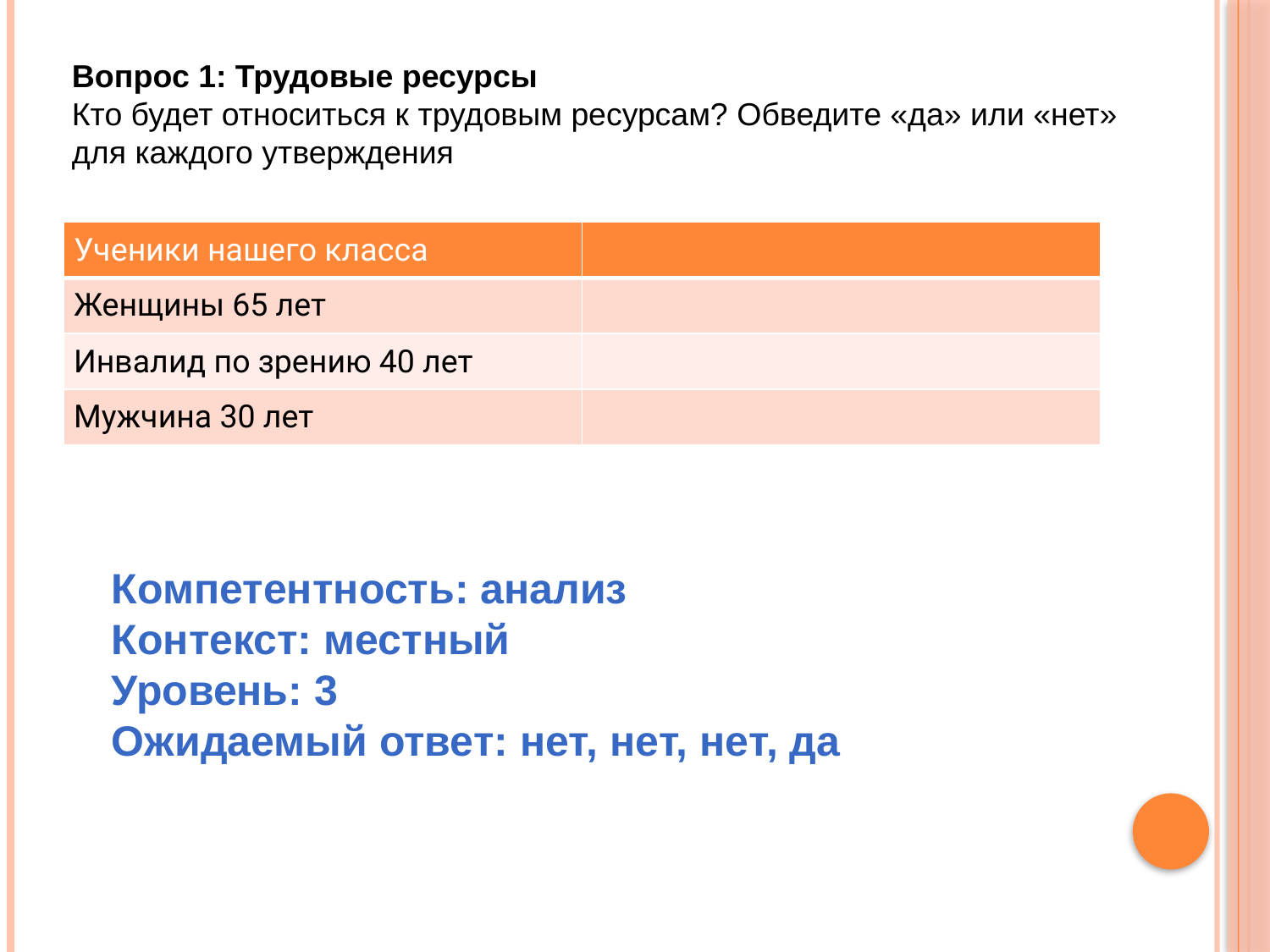

Вопрос 1: Трудовые ресурсы
Кто будет относиться к трудовым ресурсам? Обведите «да» или «нет» для каждого утверждения

| Ученики нашего класса |  |
| --- | --- |
| Женщины 65 лет |  |
| Инвалид по зрению 40 лет |  |
| Мужчина 30 лет |  |
Компетентность: анализ
Контекст: местный
Уровень: 3
Ожидаемый ответ: нет, нет, нет, да